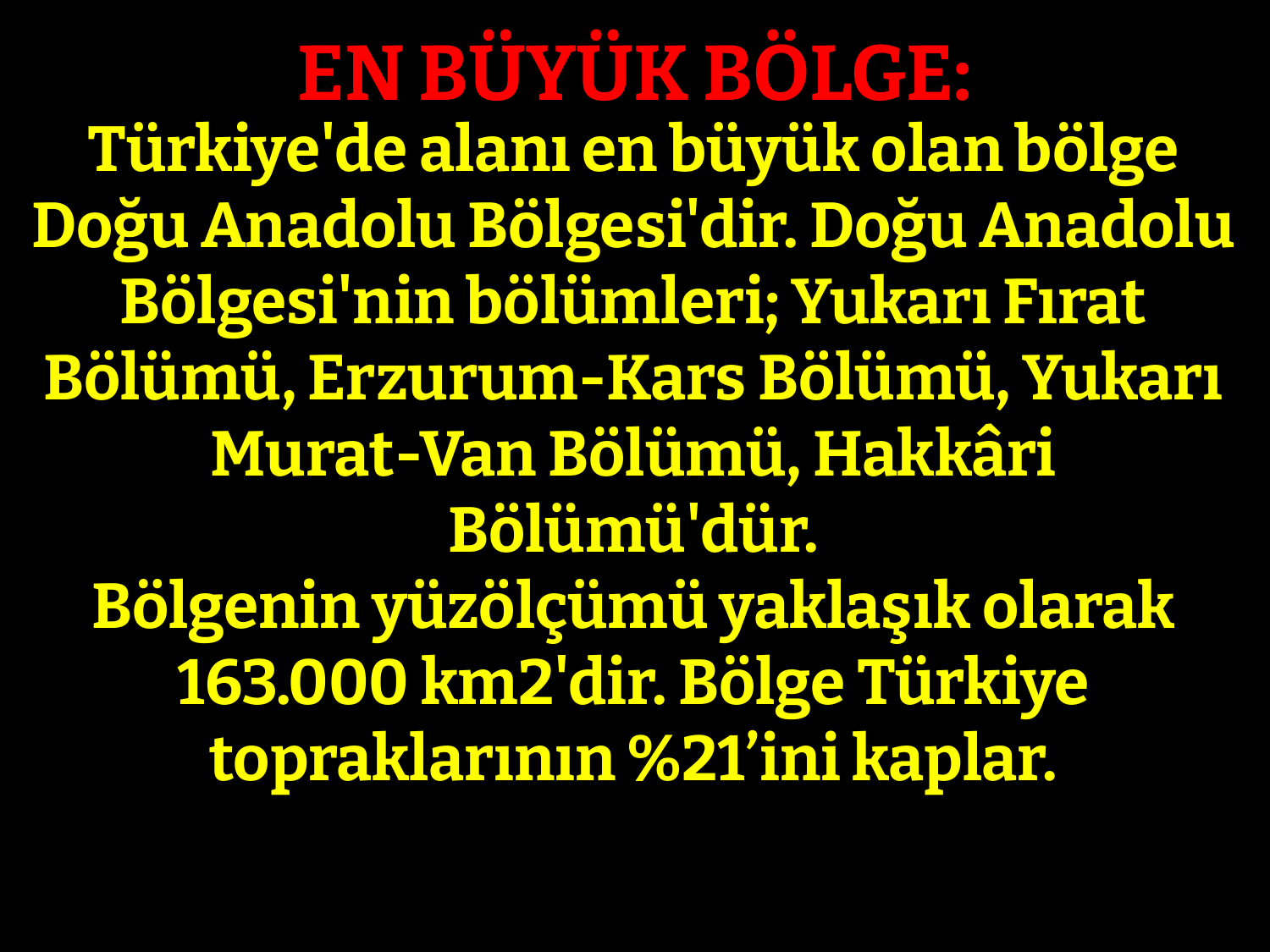

EN BÜYÜK BÖLGE:
Türkiye'de alanı en büyük olan bölge Doğu Anadolu Bölgesi'dir. Doğu Anadolu Bölgesi'nin bölümleri; Yukarı Fırat Bölümü, Erzurum-Kars Bölümü, Yukarı Murat-Van Bölümü, Hakkâri Bölümü'dür.
Bölgenin yüzölçümü yaklaşık olarak 163.000 km2'dir. Bölge Türkiye topraklarının %21’ini kaplar.
#